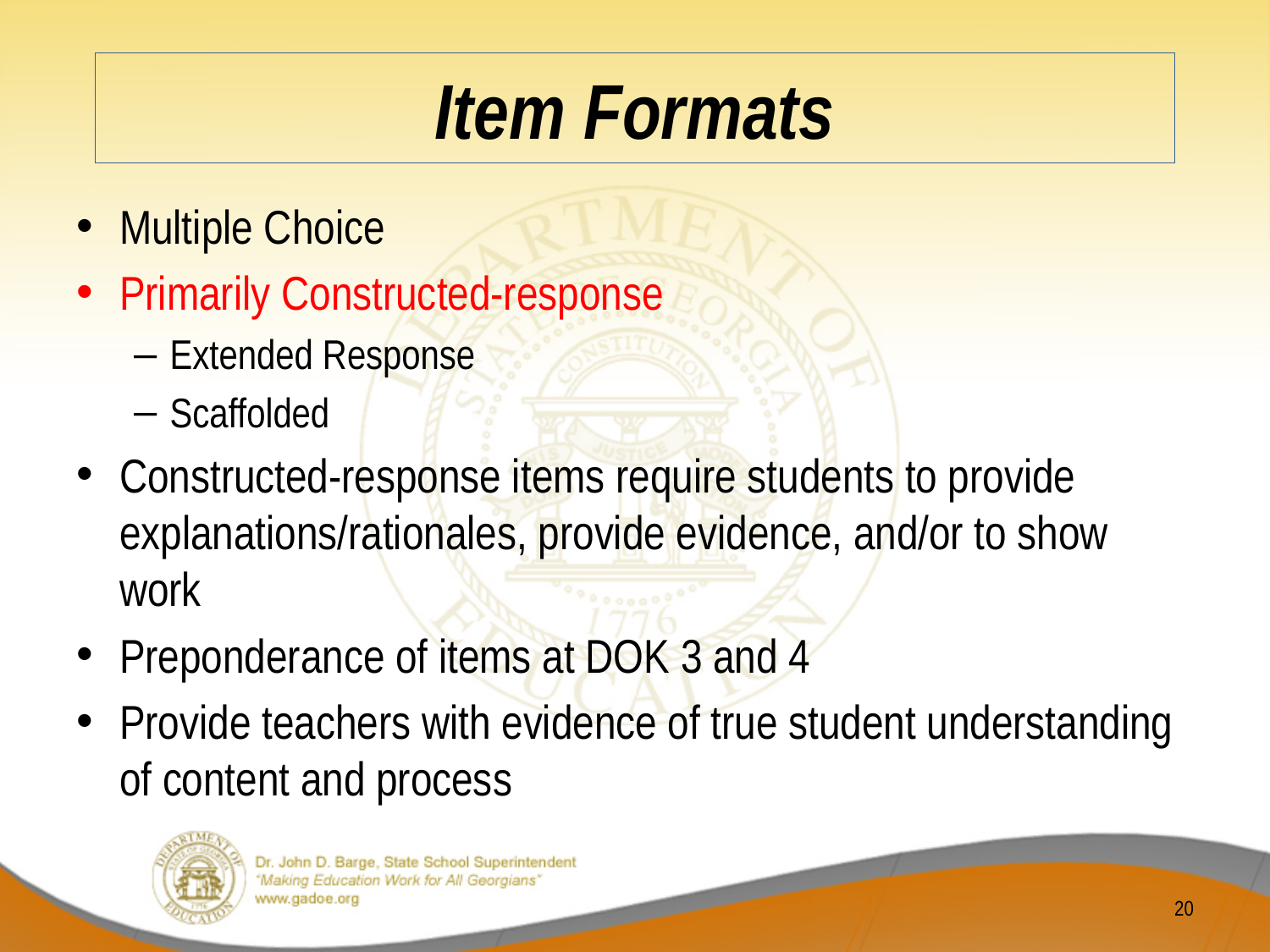

# Item Formats
Multiple Choice
Primarily Constructed-response
Extended Response
Scaffolded
Constructed-response items require students to provide explanations/rationales, provide evidence, and/or to show work
Preponderance of items at DOK 3 and 4
Provide teachers with evidence of true student understanding of content and process

20